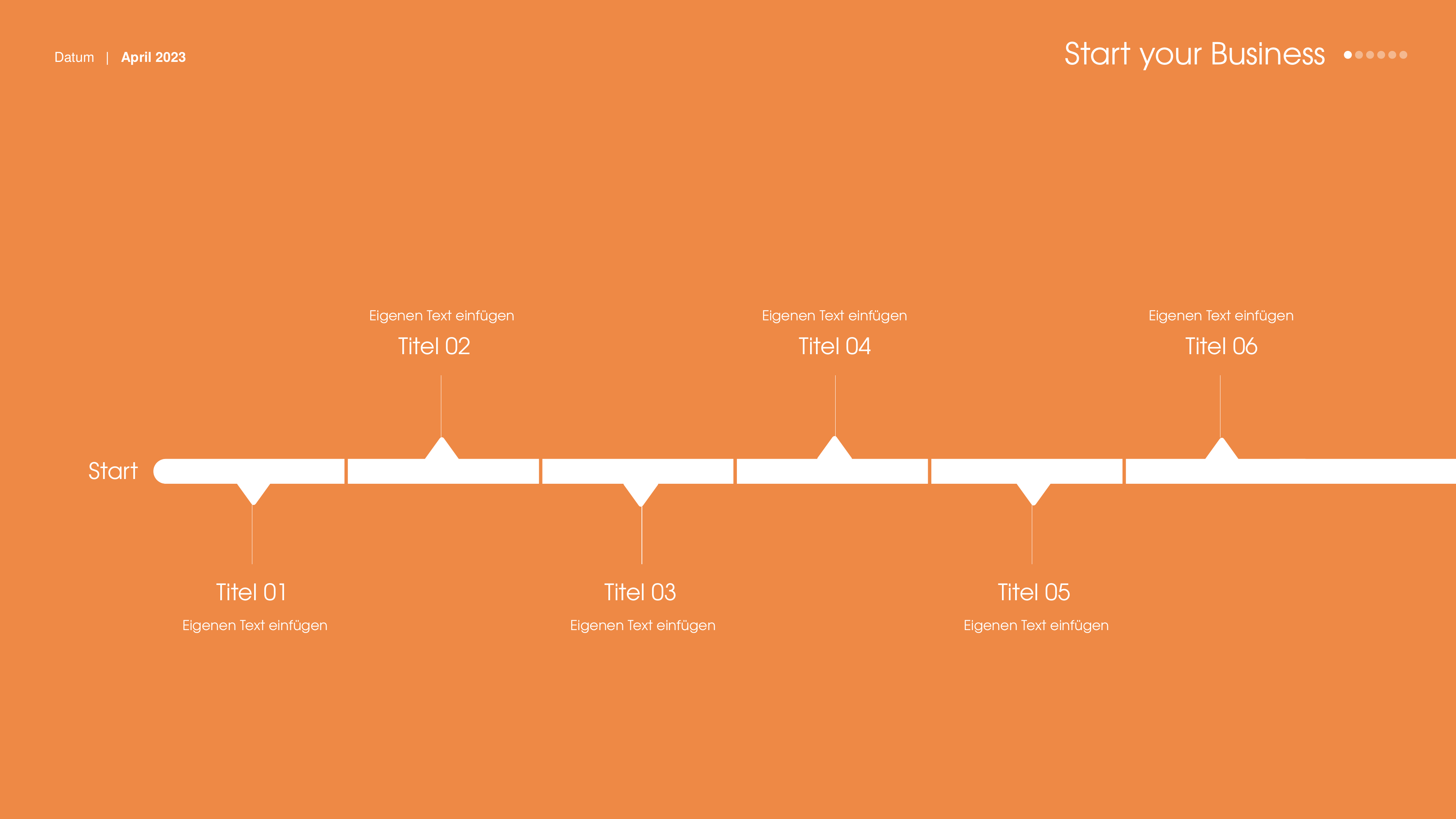

Eigenen Text einfügen
Eigenen Text einfügen
Eigenen Text einfügen
Titel 02
Titel 04
Titel 06

Start

Titel 01
Titel 03
Titel 05
Eigenen Text einfügen
Eigenen Text einfügen
Eigenen Text einfügen